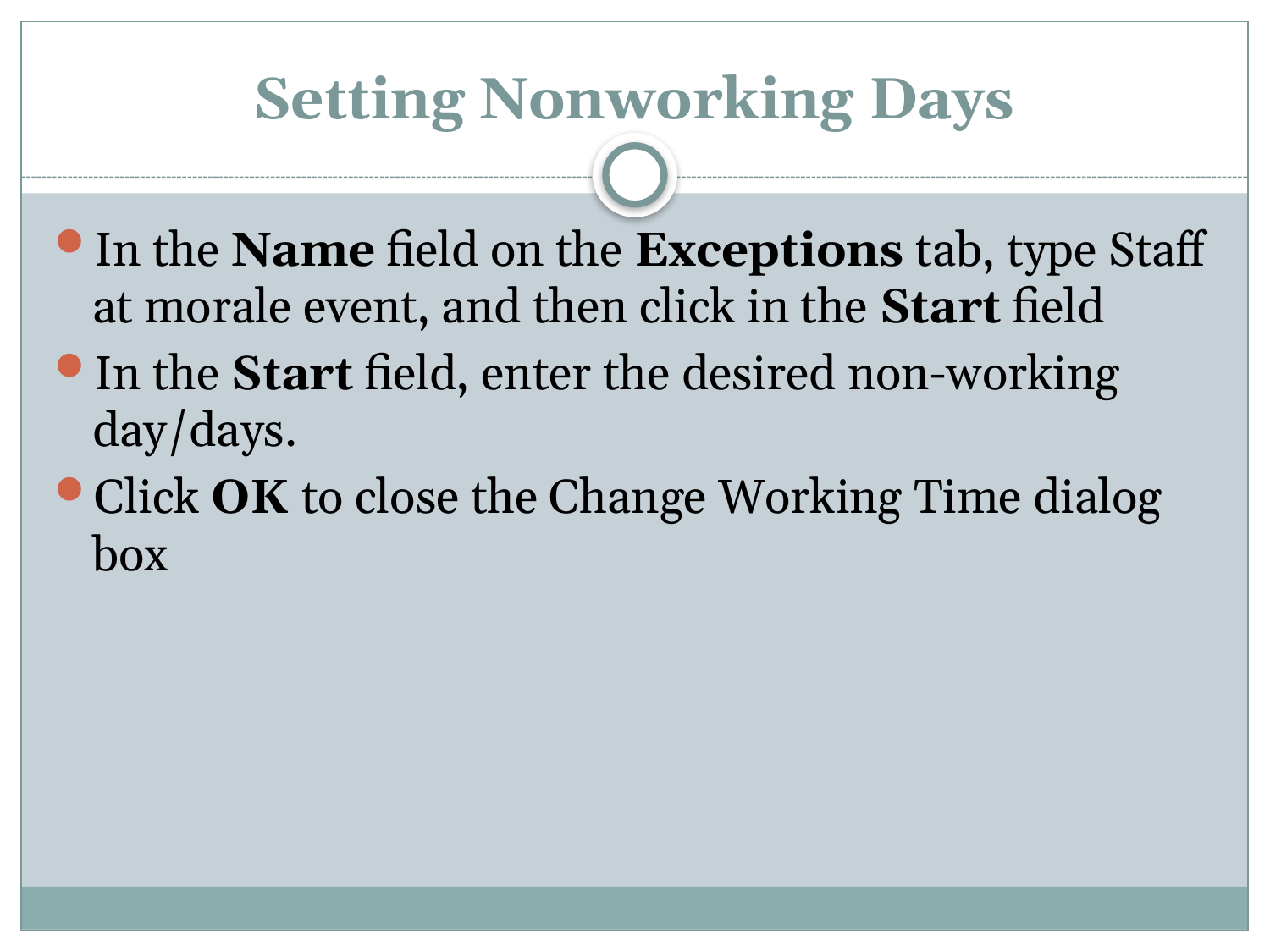

# Setting Nonworking Days
In the Name field on the Exceptions tab, type Staff at morale event, and then click in the Start field
In the Start field, enter the desired non-working day/days.
Click OK to close the Change Working Time dialog box